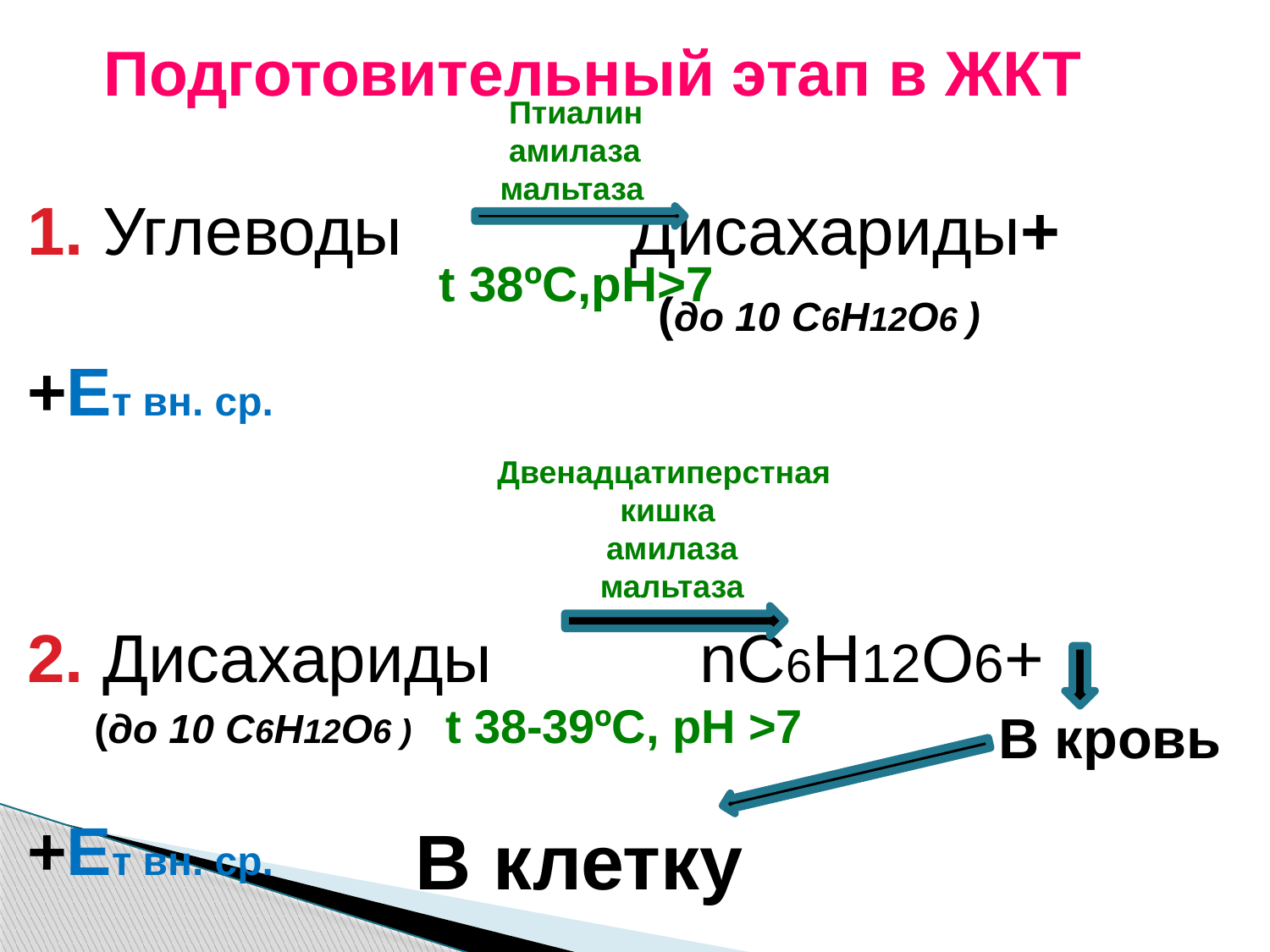

Подготовительный этап в ЖКТ
 Птиалин
 амилаза
мальтаза
1. Углеводы           Дисахариды+
                                          (до 10 С6Н12О6 )
+Ет вн. ср.

2. Дисахариды           nC6H12O6+
      (до 10 С6Н12О6 )   t 38-39ºC, рН >7

+Ет вн. ср.

   t 38ºC,рН>7
Двенадцатиперстная
кишка
амилаза
мальтаза

В кровь
В клетку